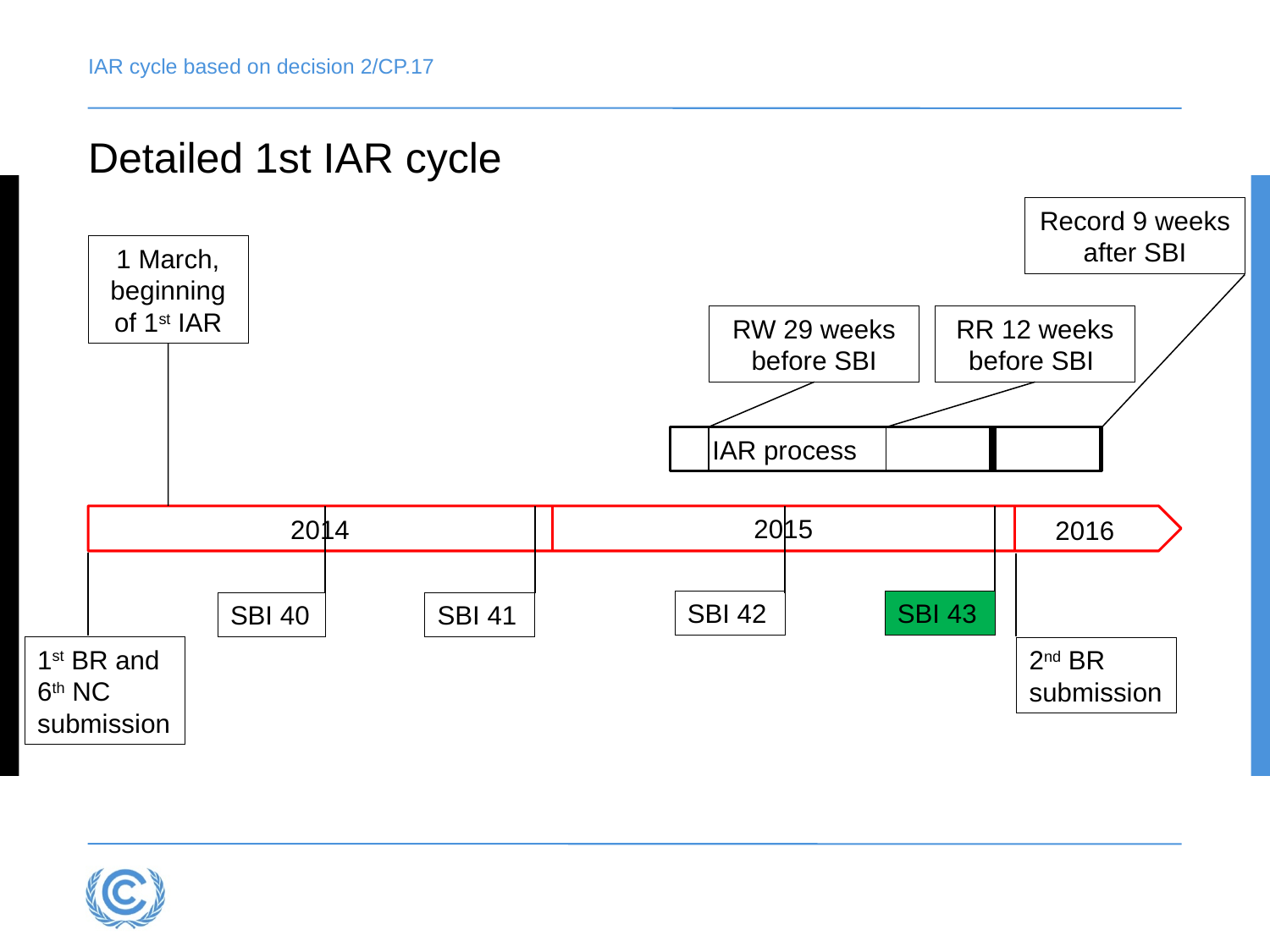

# IAR cycle based on decision 2/CP.17
Detailed 1st IAR cycle
Record 9 weeks after SBI
1 March, beginning of 1st IAR
RW 29 weeks before SBI
RR 12 weeks before SBI

    IAR process

2015

2014
2016
SBI 42
SBI 43
SBI 41
SBI 40
1st BR and
6th NC submission
2nd BR submission